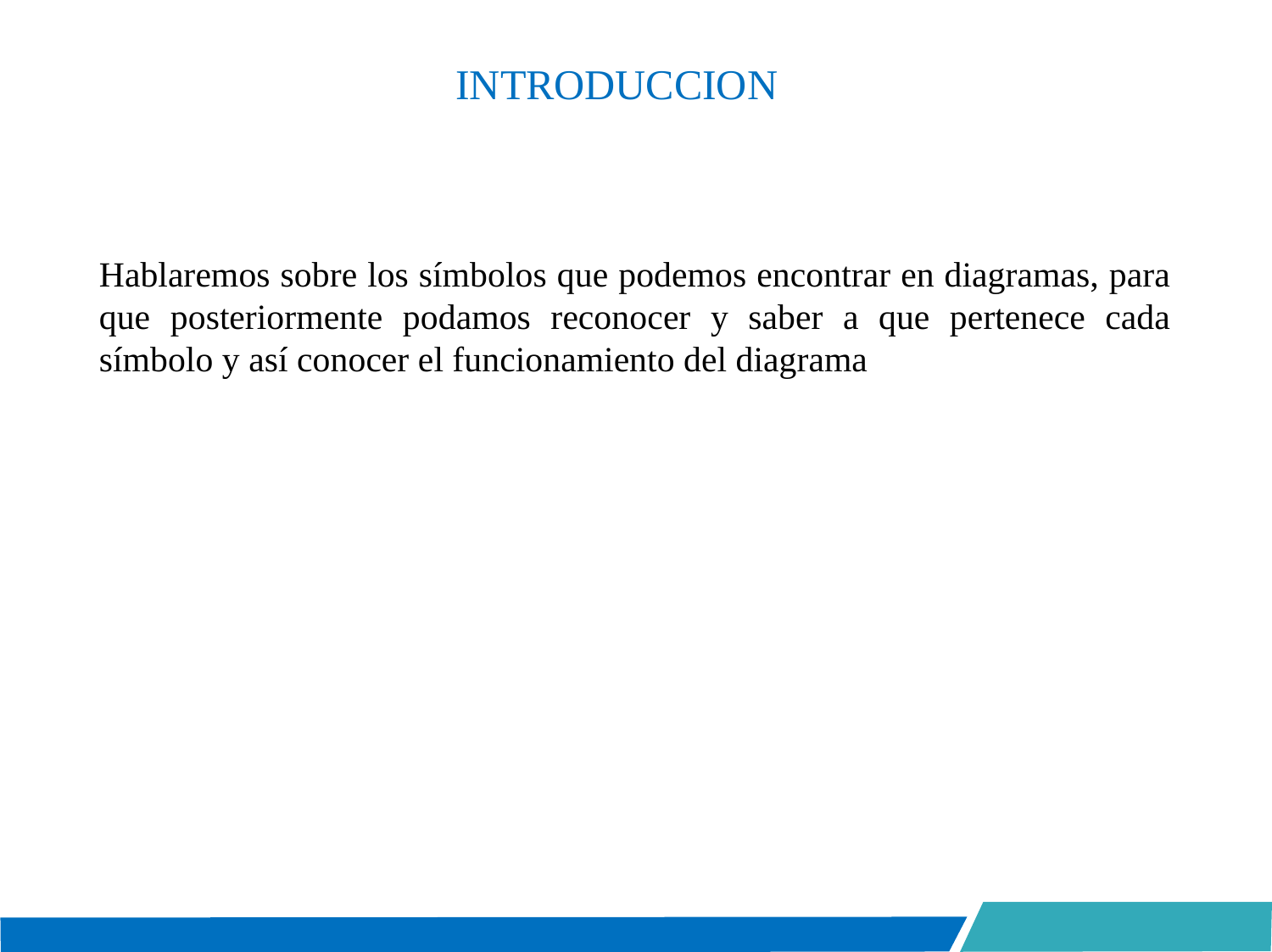

# INTRODUCCION
Hablaremos sobre los símbolos que podemos encontrar en diagramas, para que posteriormente podamos reconocer y saber a que pertenece cada símbolo y así conocer el funcionamiento del diagrama